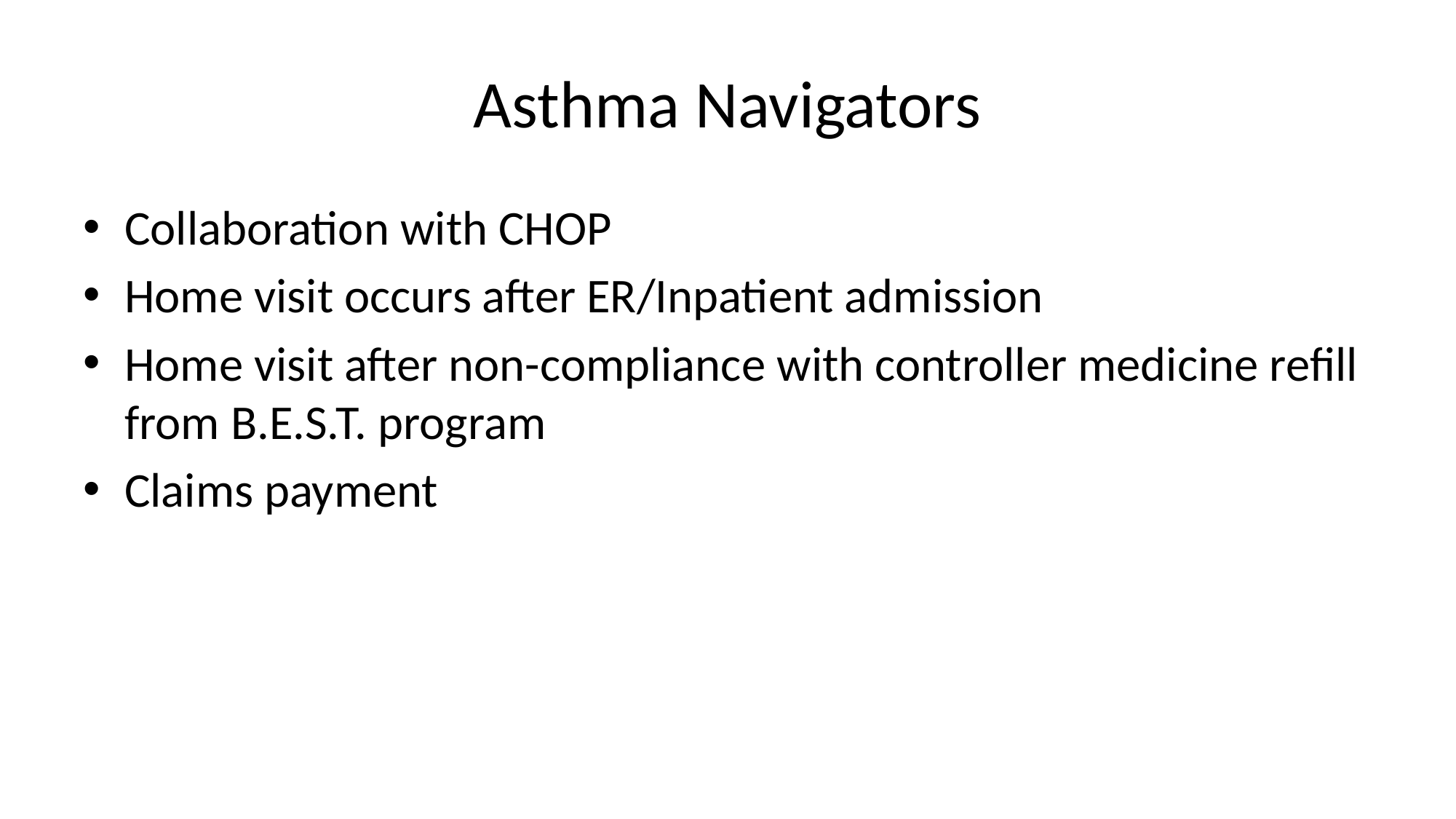

# Asthma Navigators
Collaboration with CHOP
Home visit occurs after ER/Inpatient admission
Home visit after non-compliance with controller medicine refill from B.E.S.T. program
Claims payment